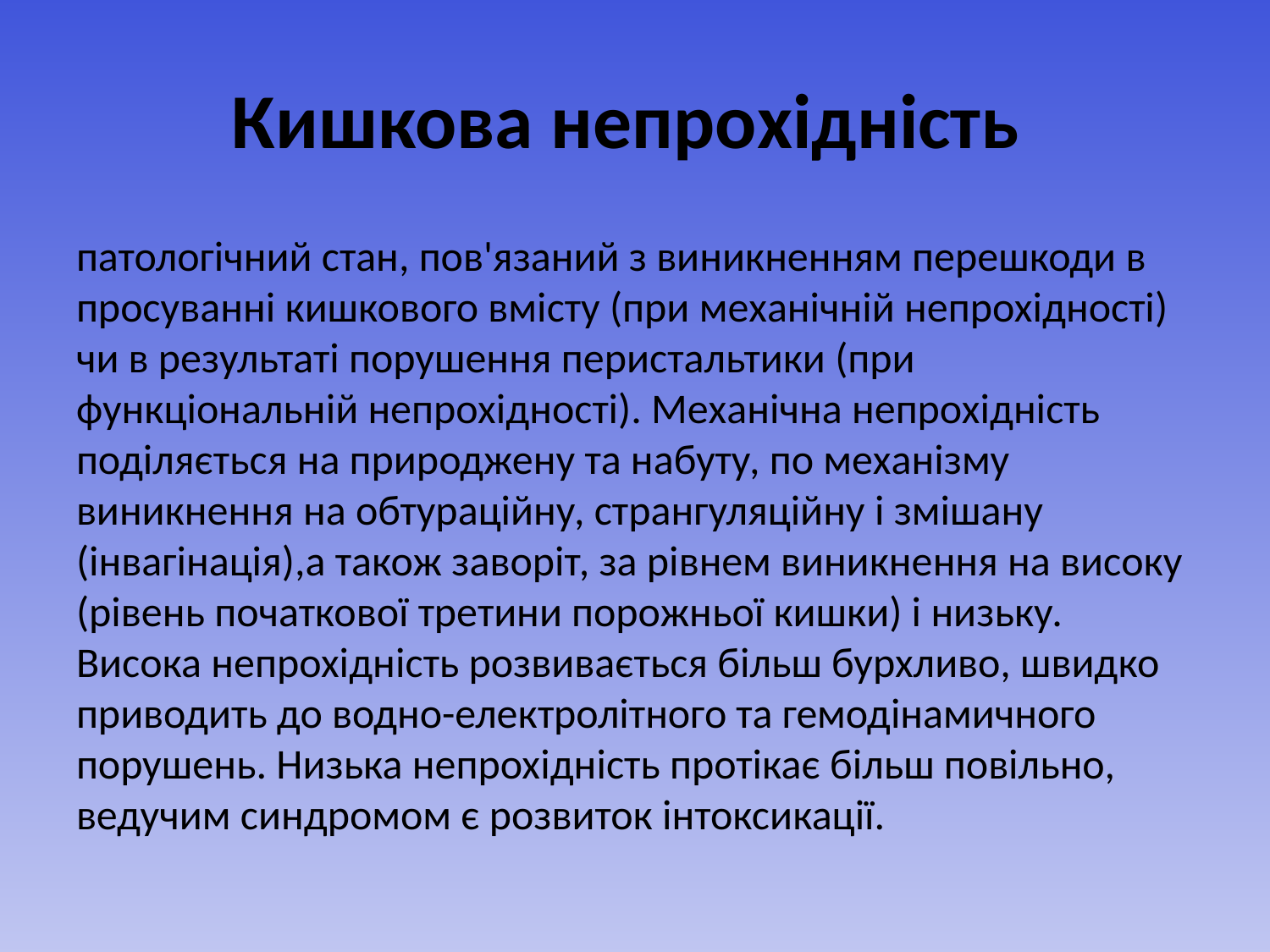

# Кишкова непрохідність
патологічний стан, пов'язаний з виникненням перешкоди в просуванні кишкового вмісту (при механічній непрохідності) чи в результаті порушення перистальтики (при функціональній непрохідності). Механічна непрохідність поділяється на природжену та набуту, по механізму виникнення на обтураційну, странгуляційну і змішану (інвагінація),а також заворіт, за рівнем виникнення на високу (рівень початкової третини порожньої кишки) і низьку. Висока непрохідність розвивається більш бурхливо, швидко приводить до водно-електролітного та гемодінамичного порушень. Низька непрохідність протікає більш повільно, ведучим синдромом є розвиток інтоксикації.